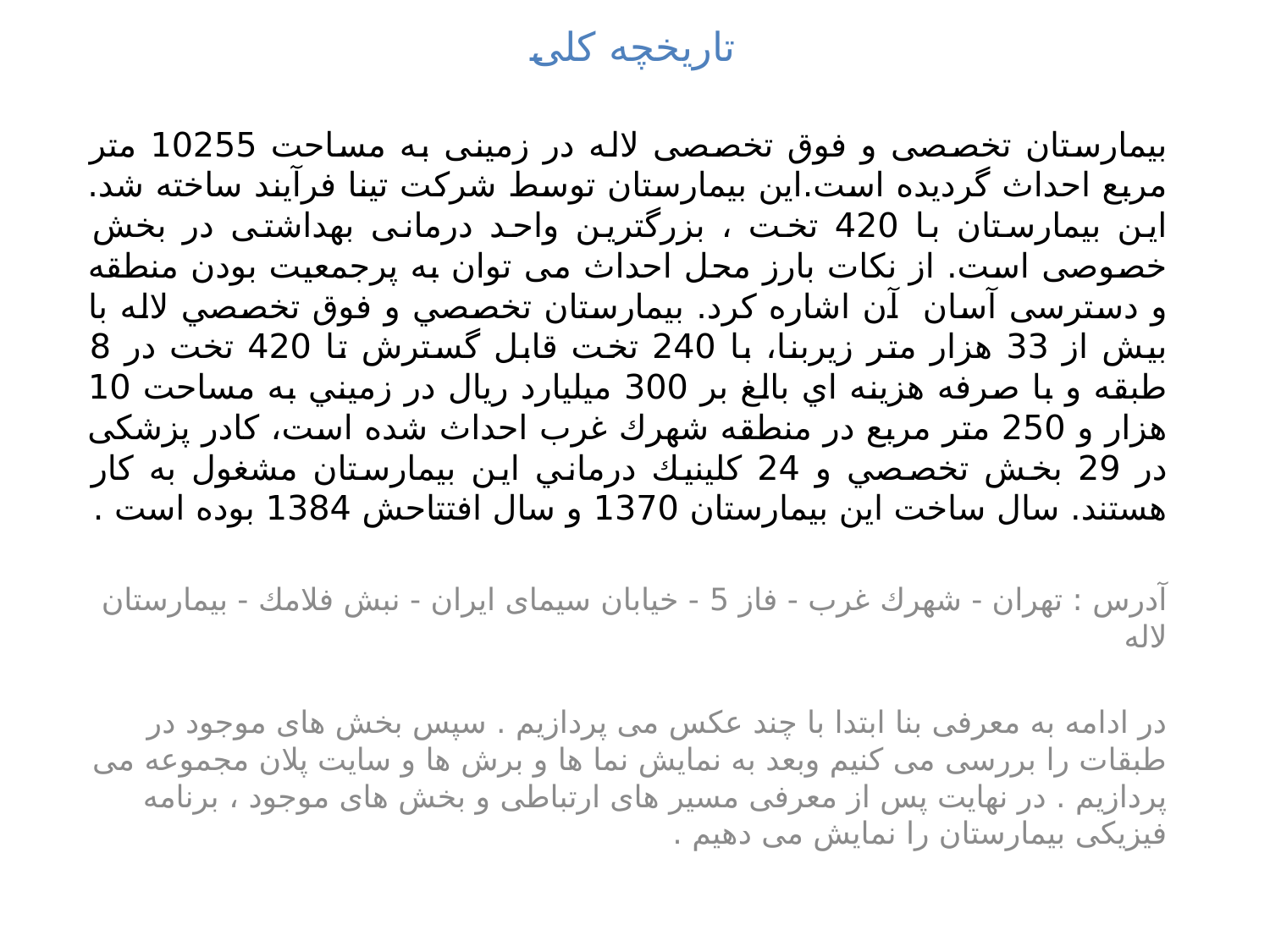

تاریخچه کلی

بیمارستان تخصصی و فوق تخصصی لاله در زمینی به مساحت 10255 متر مربع احداث گردیده است.این بیمارستان توسط شرکت تینا فرآیند ساخته شد. این بیمارستان با 420 تخت ، بزرگترین واحد درمانی بهداشتی در بخش خصوصی است. از نکات بارز محل احداث می توان به پرجمعیت بودن منطقه و دسترسی آسان  آن اشاره کرد. بيمارستان تخصصي و فوق تخصصي لاله با بيش از 33 هزار متر زيربنا، با 240 تخت قابل گسترش تا 420 تخت در 8 طبقه و با صرفه هزينه اي بالغ بر 300 ميليارد ريال در زميني به مساحت 10 هزار و 250 متر مربع در منطقه شهرك غرب احداث شده است، کادر پزشکی در 29 بخش تخصصي و 24 كلينيك درماني اين بيمارستان مشغول به كار هستند. سال ساخت این بیمارستان 1370 و سال افتتاحش 1384 بوده است .

آدرس : تهران - شهرك غرب - فاز 5 - خیابان سیمای ایران - نبش فلامك - بیمارستان لاله

در ادامه به معرفی بنا ابتدا با چند عکس می پردازیم . سپس بخش های موجود در طبقات را بررسی می کنیم وبعد به نمایش نما ها و برش ها و سایت پلان مجموعه می پردازیم . در نهایت پس از معرفی مسیر های ارتباطی و بخش های موجود ، برنامه فیزیکی بیمارستان را نمایش می دهیم .
#